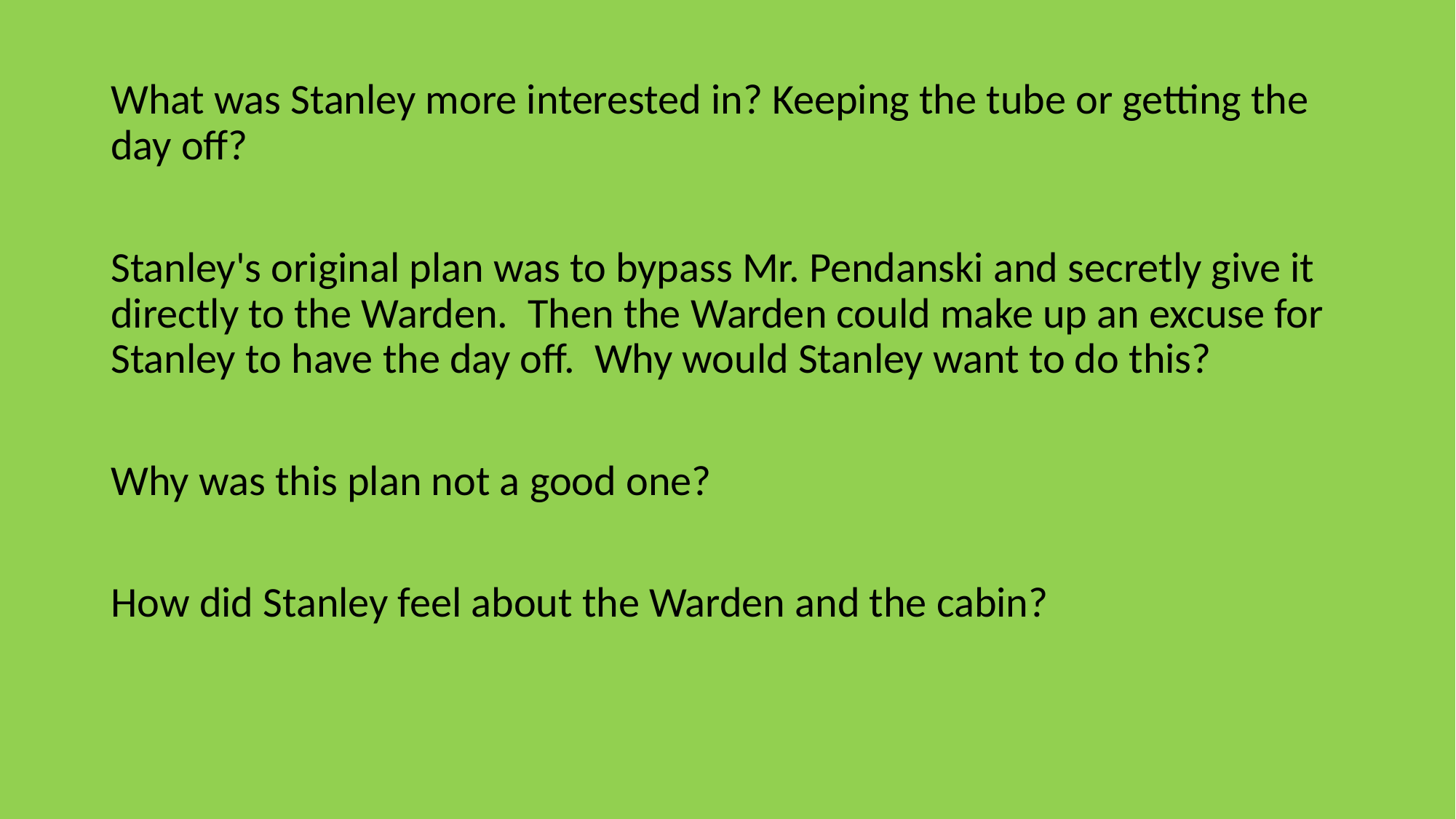

What was Stanley more interested in? Keeping the tube or getting the day off?

Stanley's original plan was to bypass Mr. Pendanski and secretly give it directly to the Warden.  Then the Warden could make up an excuse for Stanley to have the day off.  Why would Stanley want to do this?

Why was this plan not a good one?

How did Stanley feel about the Warden and the cabin?